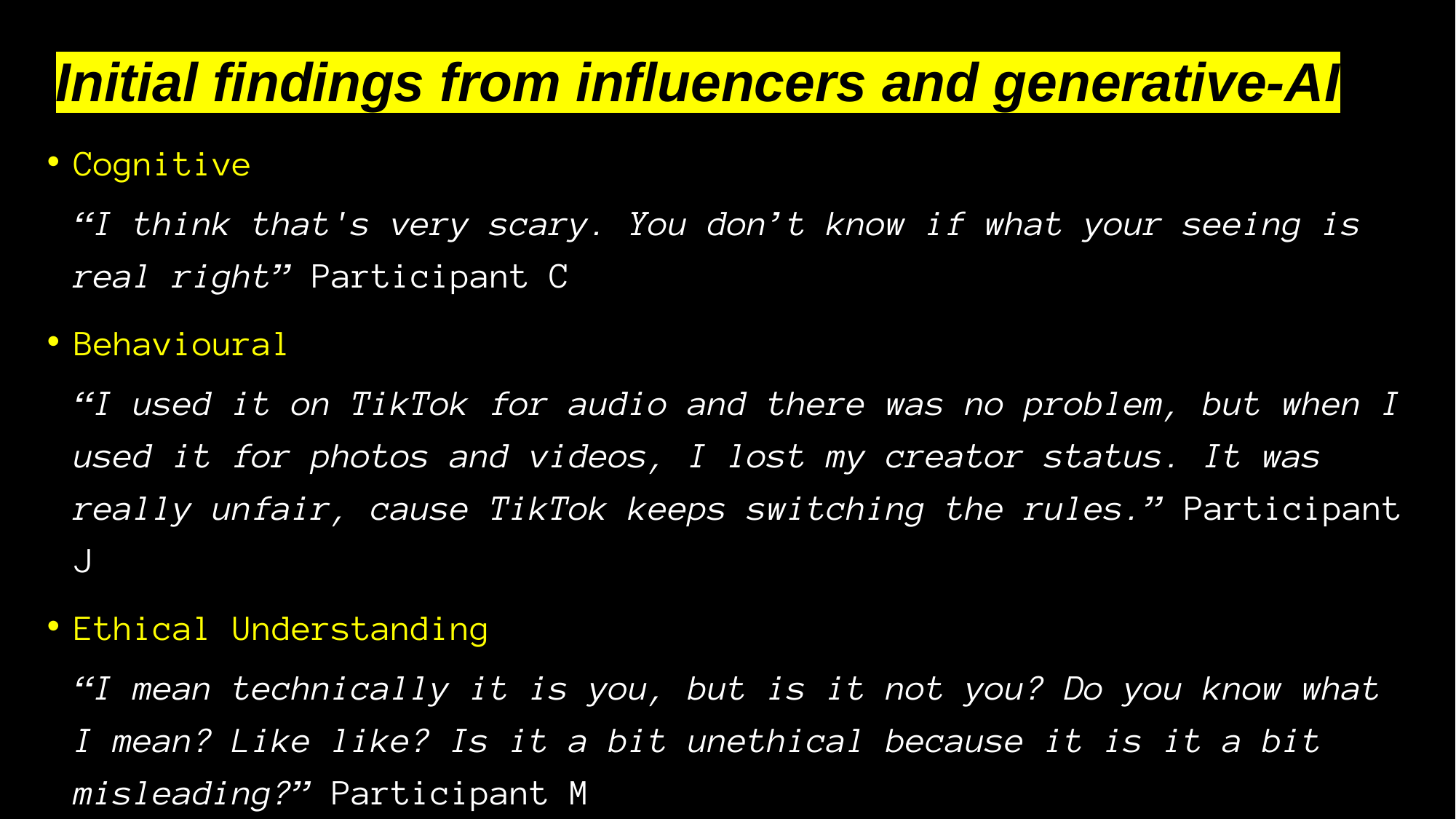

# Initial findings from influencers and generative-AI
Cognitive
“I think that's very scary. You don’t know if what your seeing is real right” Participant C
Behavioural
“I used it on TikTok for audio and there was no problem, but when I used it for photos and videos, I lost my creator status. It was really unfair, cause TikTok keeps switching the rules.” Participant J
Ethical Understanding
“I mean technically it is you, but is it not you? Do you know what I mean? Like like? Is it a bit unethical because it is it a bit misleading?” Participant M